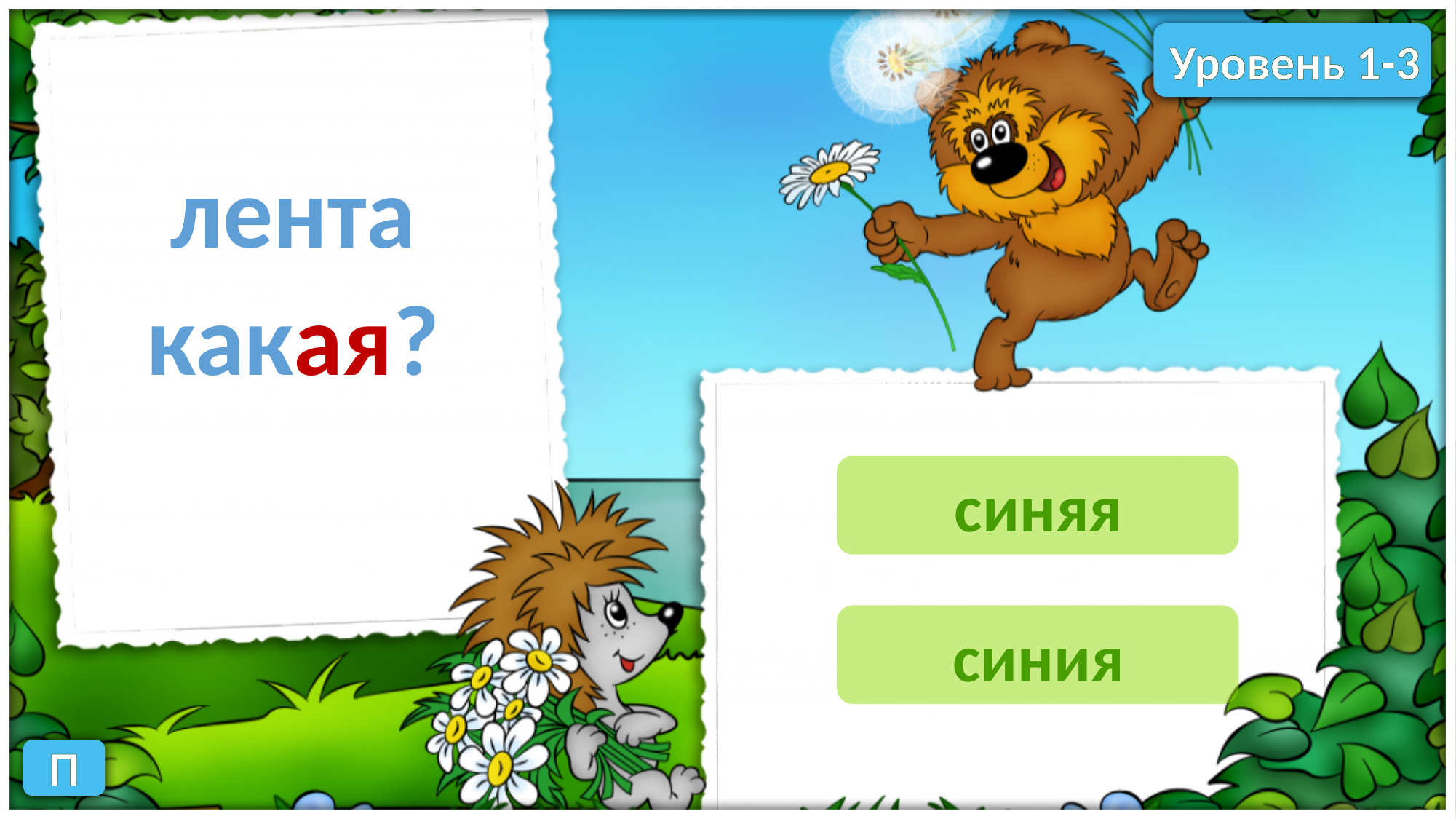

Уровень 1-3
лента
какая?

синяя

синия
П